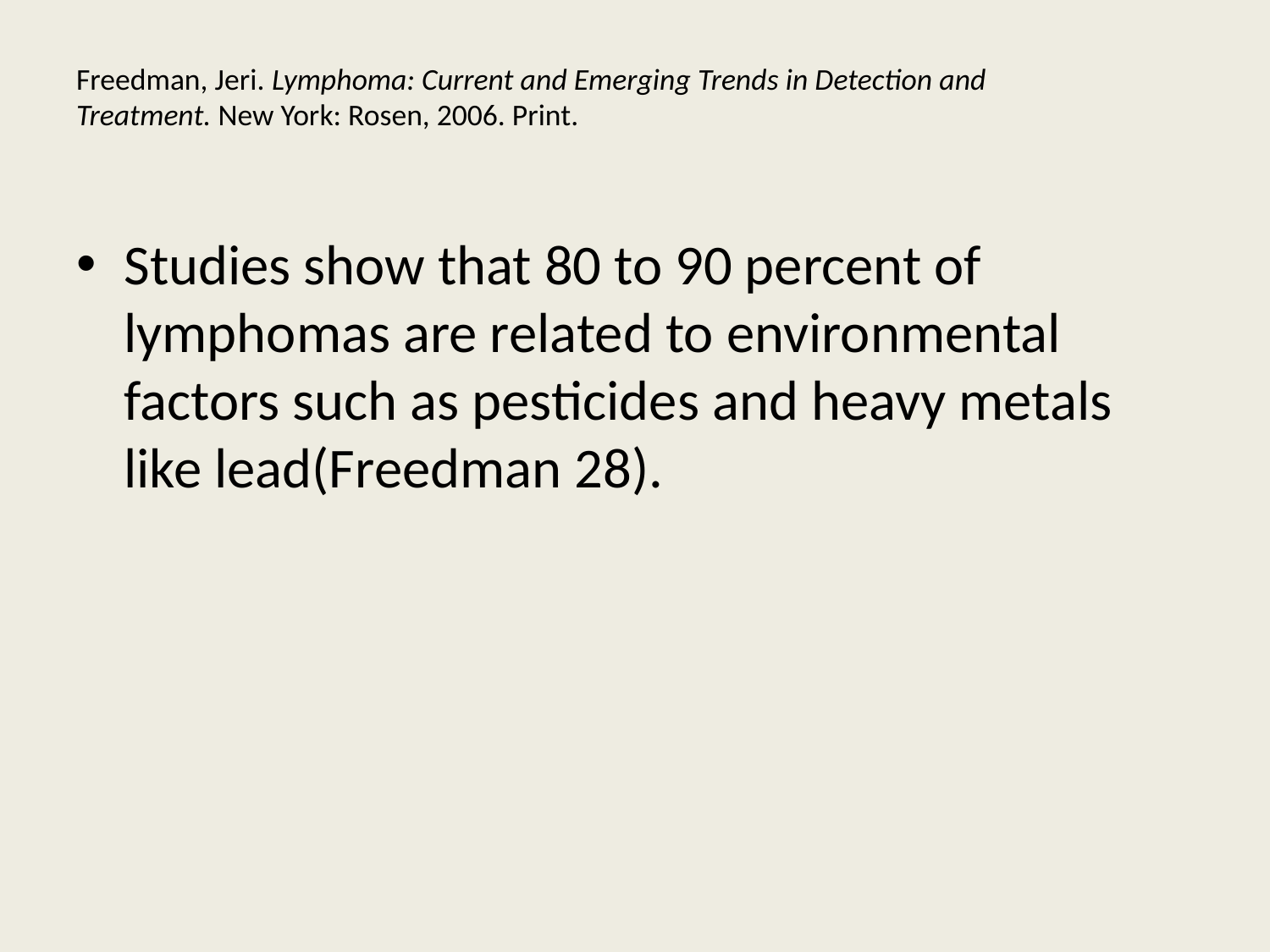

# Freedman, Jeri. Lymphoma: Current and Emerging Trends in Detection and 	Treatment. New York: Rosen, 2006. Print.
Studies show that 80 to 90 percent of lymphomas are related to environmental factors such as pesticides and heavy metals like lead(Freedman 28).